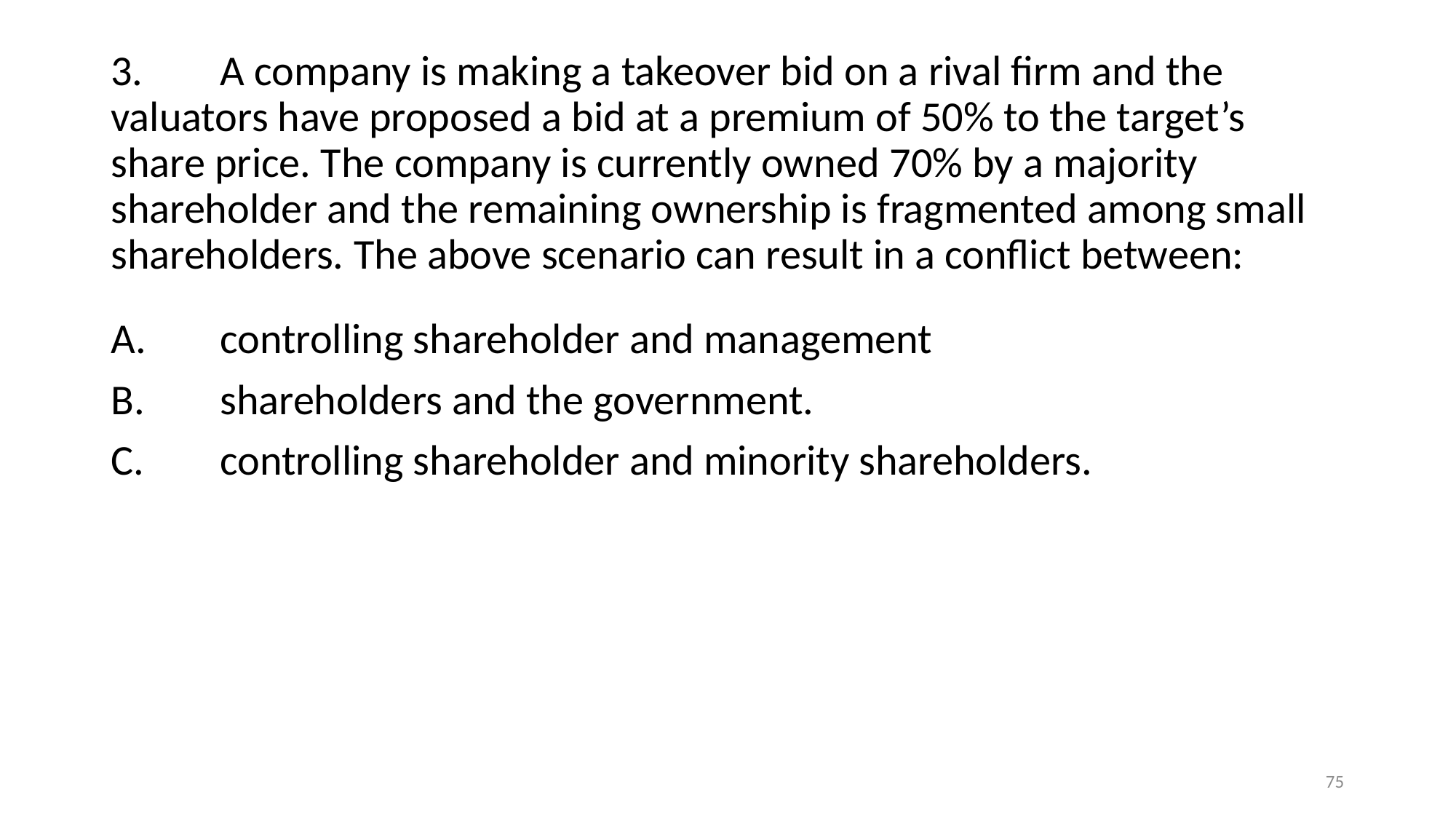

# 3.	A company is making a takeover bid on a rival firm and the valuators have proposed a bid at a premium of 50% to the target’s share price. The company is currently owned 70% by a majority shareholder and the remaining ownership is fragmented among small shareholders. The above scenario can result in a conflict between:
A.	controlling shareholder and management
B.	shareholders and the government.
C.	controlling shareholder and minority shareholders.
75